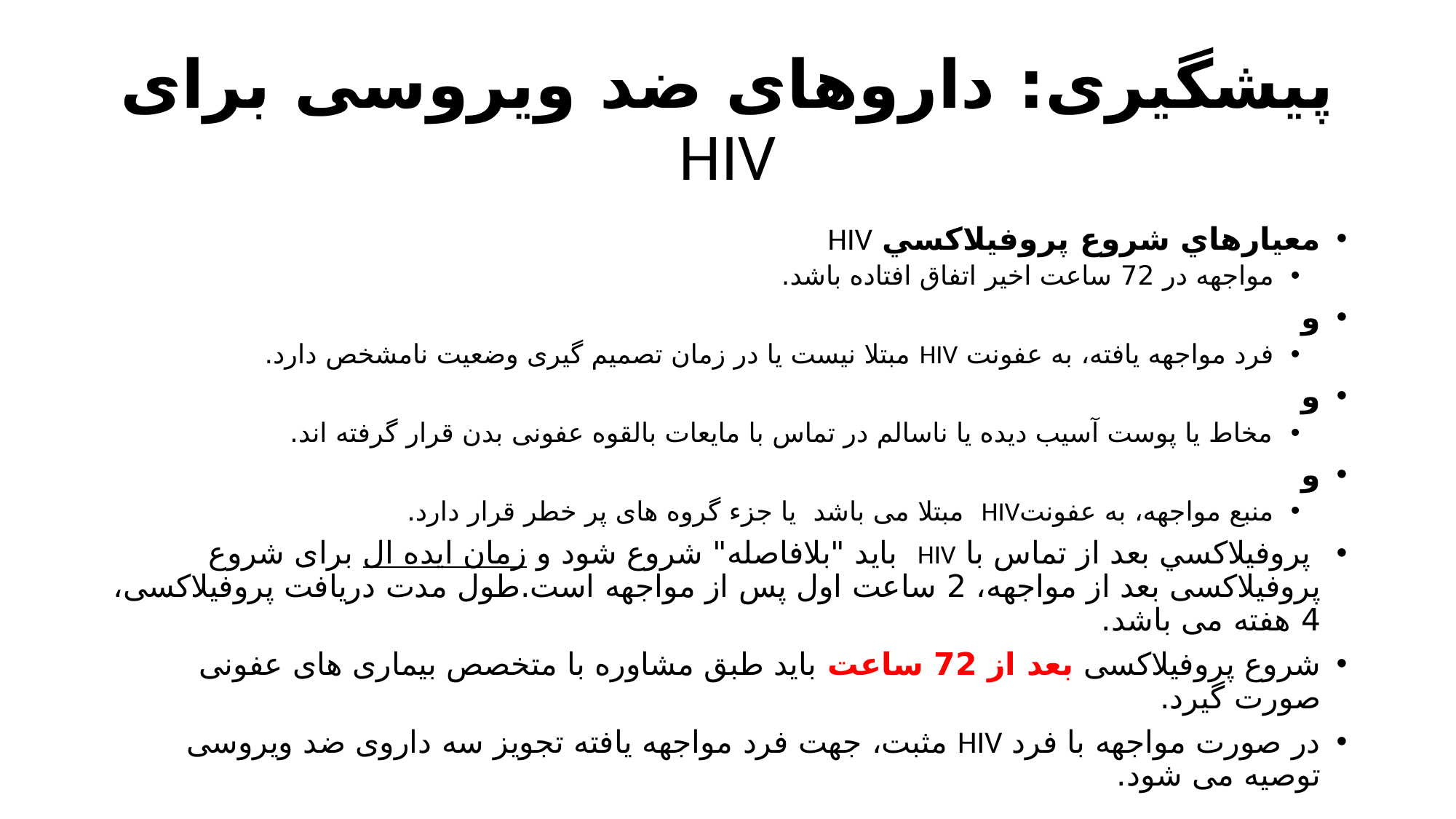

# پیشگیری: داروهای ضد ویروسی برای HIV
معيارهاي شروع پروفيلاکسي HIV
مواجهه در 72 ساعت اخیر اتفاق افتاده باشد.
و
فرد مواجهه یافته، به عفونت HIV مبتلا نیست یا در زمان تصمیم گیری وضعیت نامشخص دارد.
و
مخاط یا پوست آسیب دیده یا ناسالم در تماس با مایعات بالقوه عفونی بدن قرار گرفته اند.
و
منبع مواجهه، به عفونتHIV  مبتلا می باشد  یا جزء گروه های پر خطر قرار دارد.
 پروفيلاکسي بعد از تماس با HIV  بايد "بلافاصله" شروع شود و زمان ایده ال برای شروع پروفیلاکسی بعد از مواجهه، 2 ساعت اول پس از مواجهه است.طول مدت دریافت پروفیلاکسی، 4 هفته می باشد.
شروع پروفیلاکسی بعد از 72 ساعت باید طبق مشاوره با متخصص بیماری های عفونی صورت گیرد.
در صورت مواجهه با فرد HIV مثبت، جهت فرد مواجهه یافته تجویز سه داروی ضد ویروسی توصیه می شود.